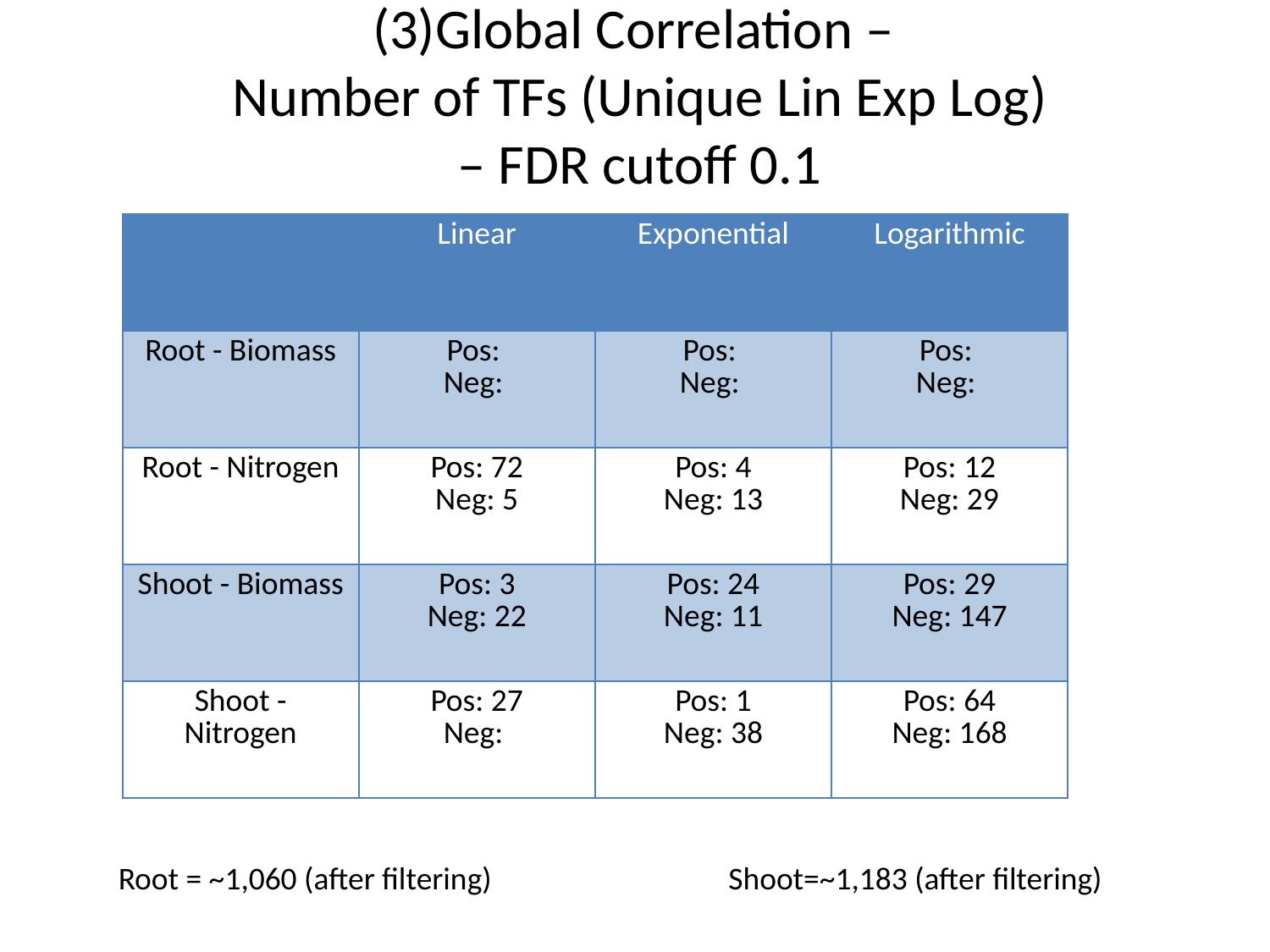

# (3)Global Correlation – Number of TFs (Unique Lin Exp Log) – FDR cutoff 0.1
|  | Linear | Exponential | Logarithmic |
| --- | --- | --- | --- |
| Root - Biomass | Pos: Neg: | Pos: Neg: | Pos: Neg: |
| Root - Nitrogen | Pos: 72 Neg: 5 | Pos: 4 Neg: 13 | Pos: 12 Neg: 29 |
| Shoot - Biomass | Pos: 3 Neg: 22 | Pos: 24 Neg: 11 | Pos: 29 Neg: 147 |
| Shoot - Nitrogen | Pos: 27 Neg: | Pos: 1 Neg: 38 | Pos: 64 Neg: 168 |
Root = ~1,060 (after filtering)                                 Shoot=~1,183 (after filtering)